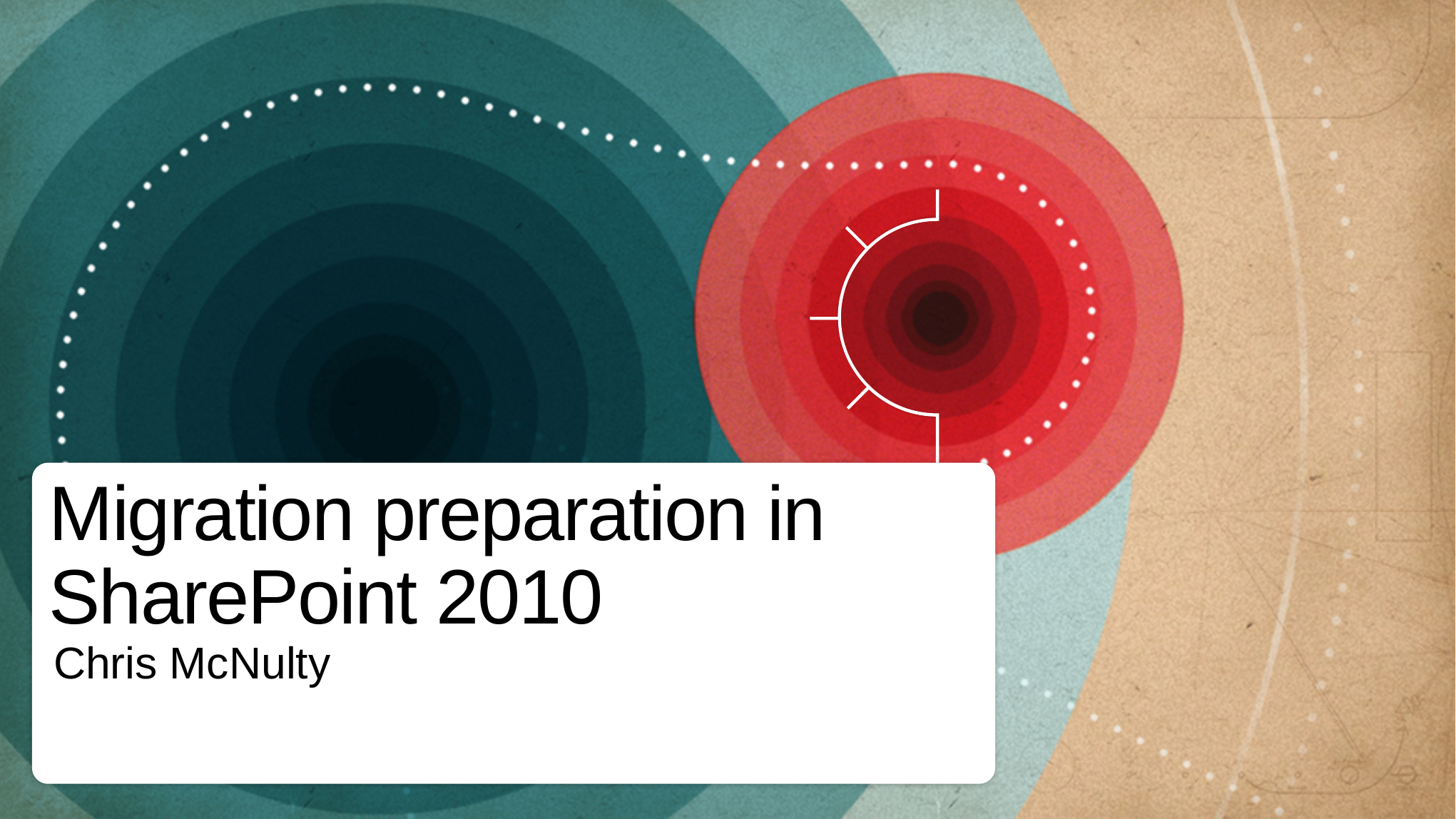

# Migration preparation in SharePoint 2010
Chris McNulty